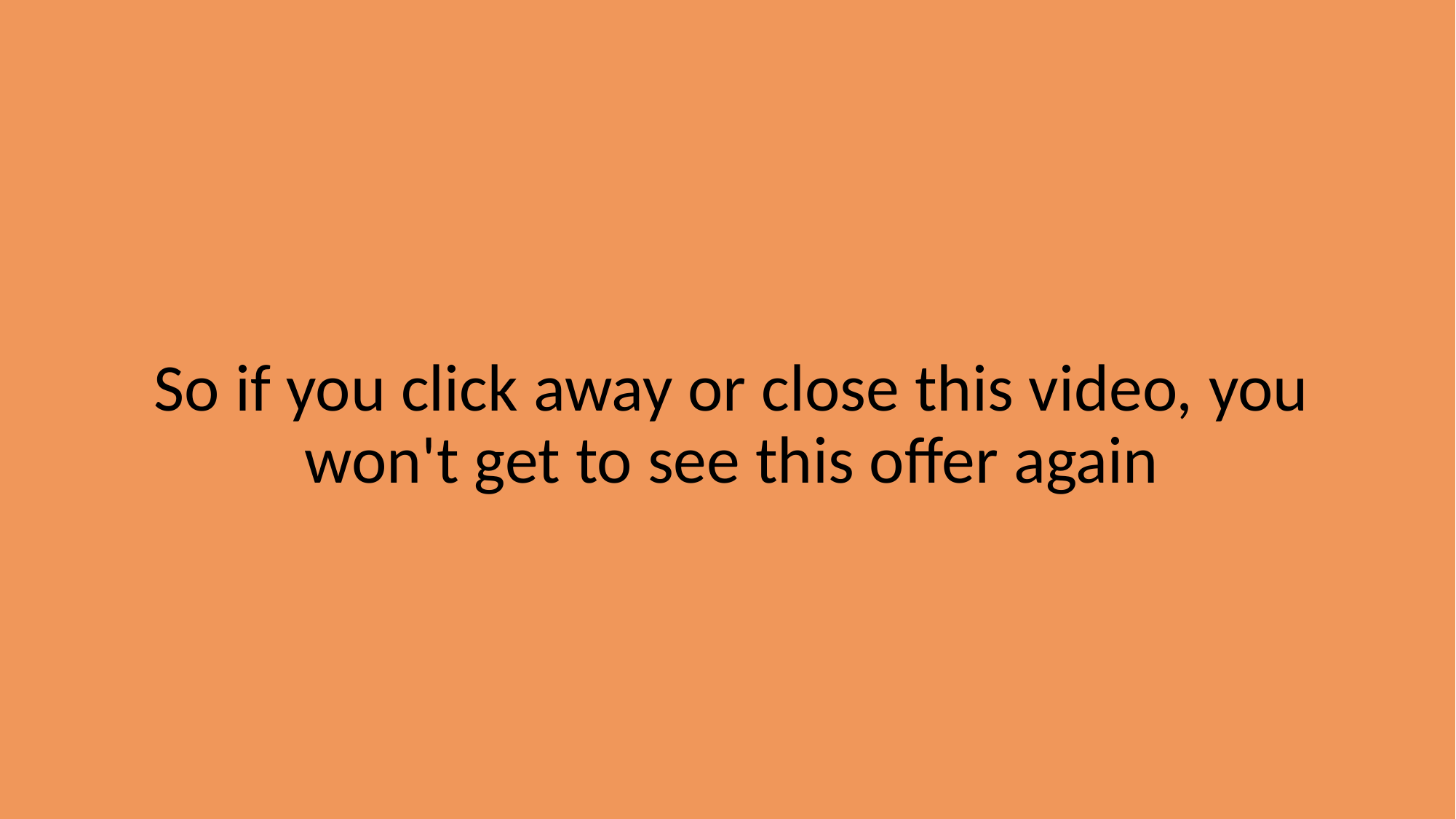

So if you click away or close this video, you won't get to see this offer again